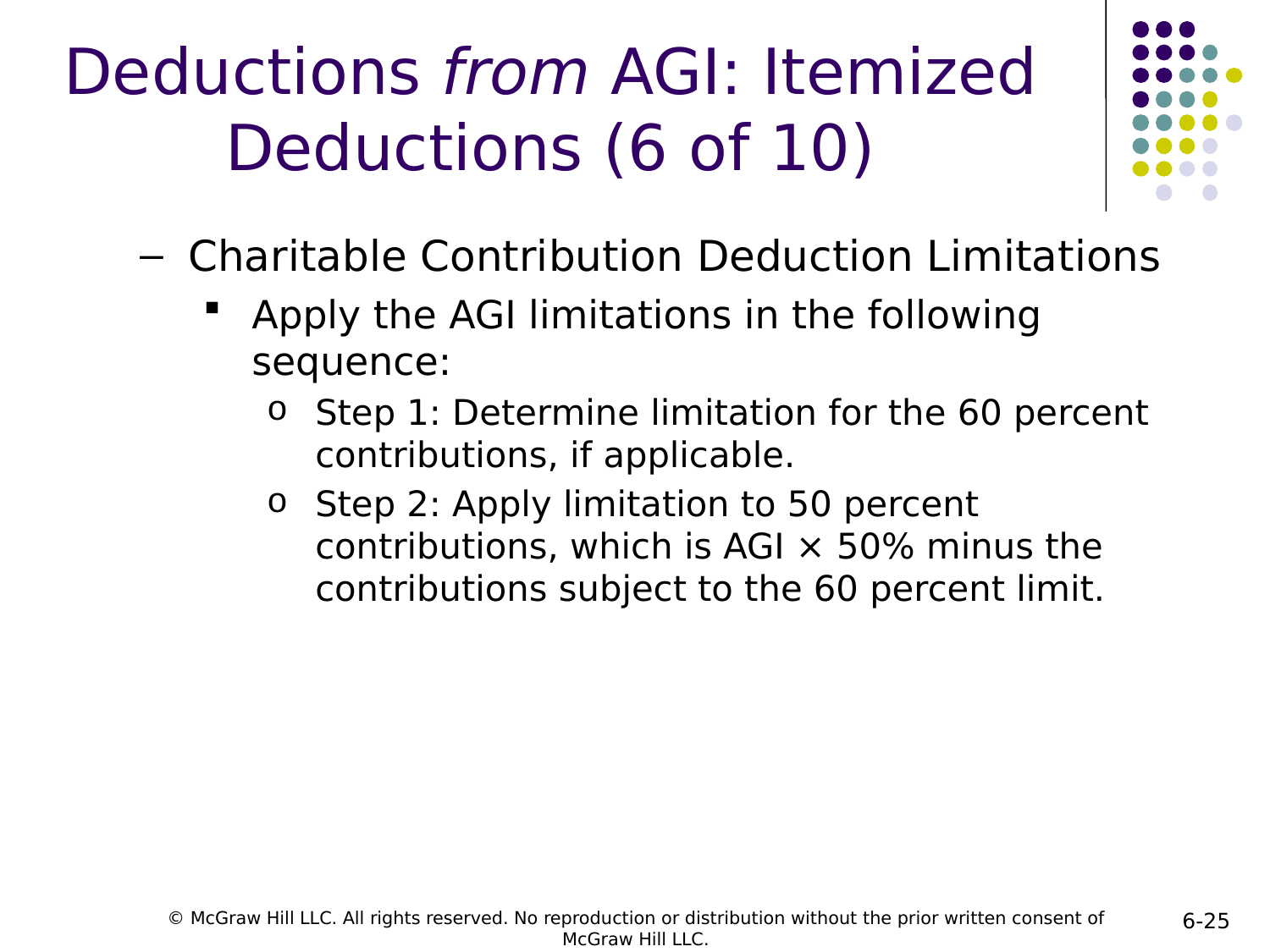

# Deductions from AGI: Itemized Deductions (6 of 10)
Charitable Contribution Deduction Limitations
Apply the AGI limitations in the following sequence:
Step 1: Determine limitation for the 60 percent contributions, if applicable.
Step 2: Apply limitation to 50 percent contributions, which is AGI × 50% minus the contributions subject to the 60 percent limit.